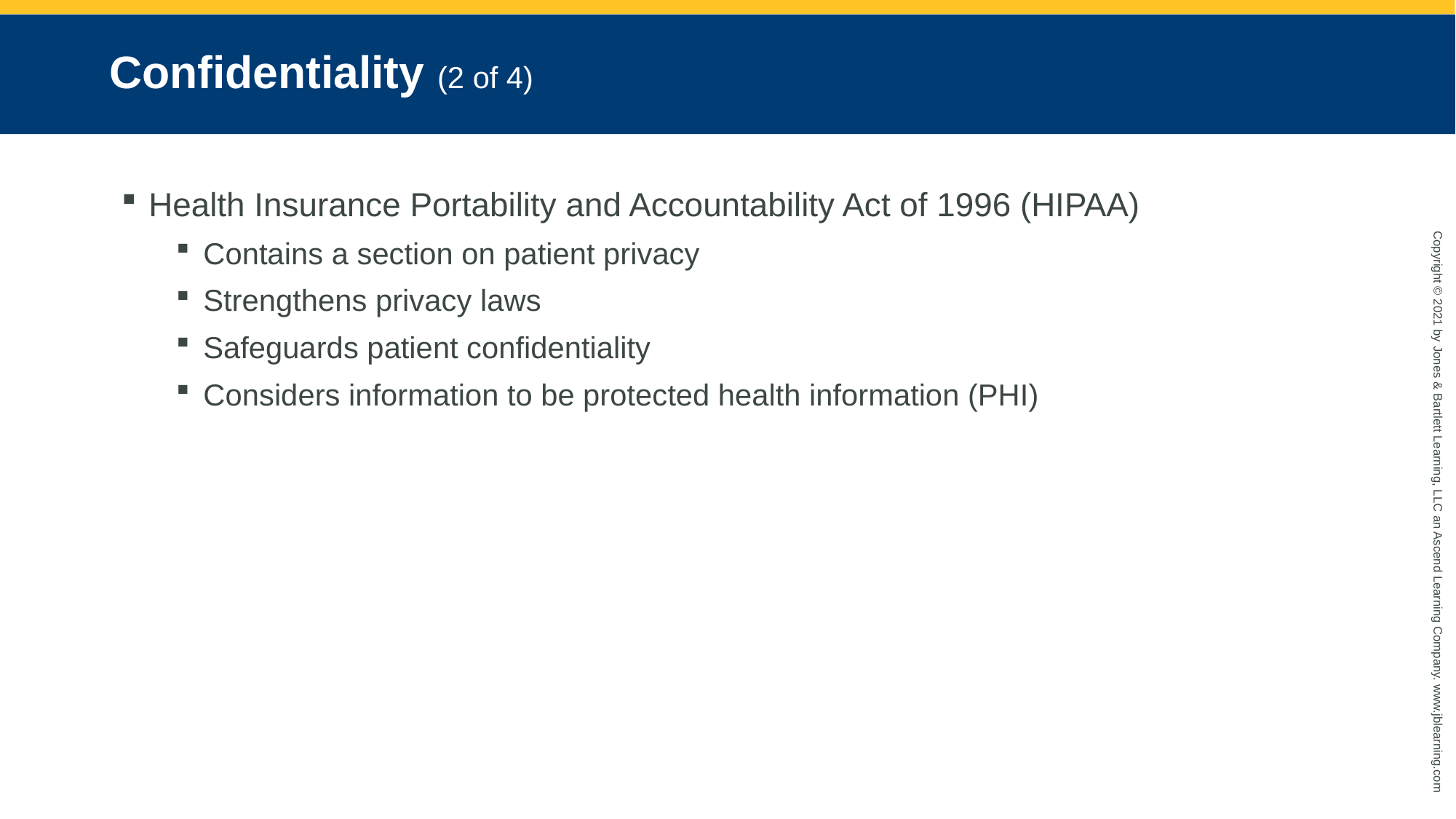

# Confidentiality (2 of 4)
Health Insurance Portability and Accountability Act of 1996 (HIPAA)
Contains a section on patient privacy
Strengthens privacy laws
Safeguards patient confidentiality
Considers information to be protected health information (PHI)